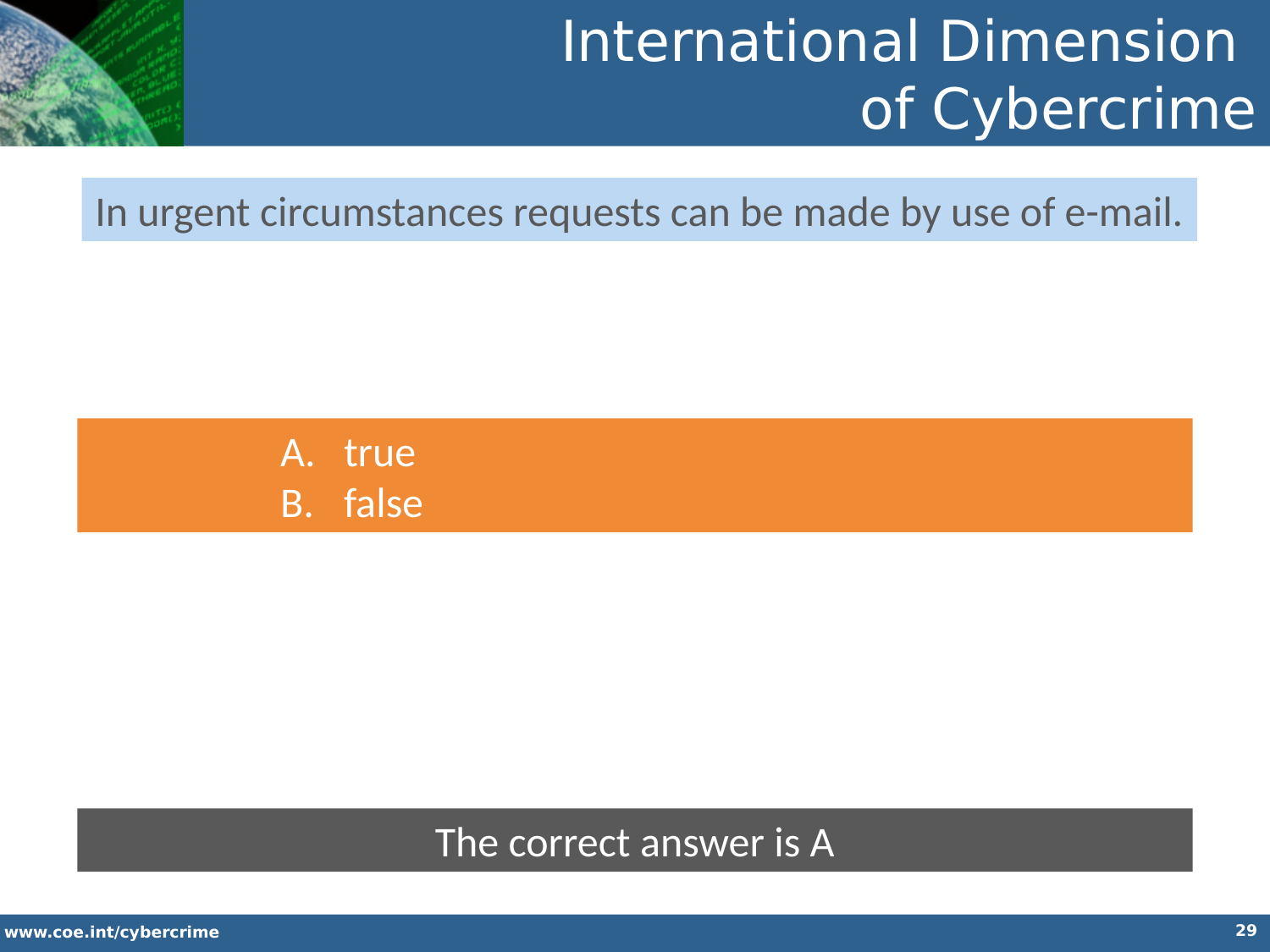

International Dimension
of Cybercrime
In urgent circumstances requests can be made by use of e-mail.
true
false
The correct answer is A
29